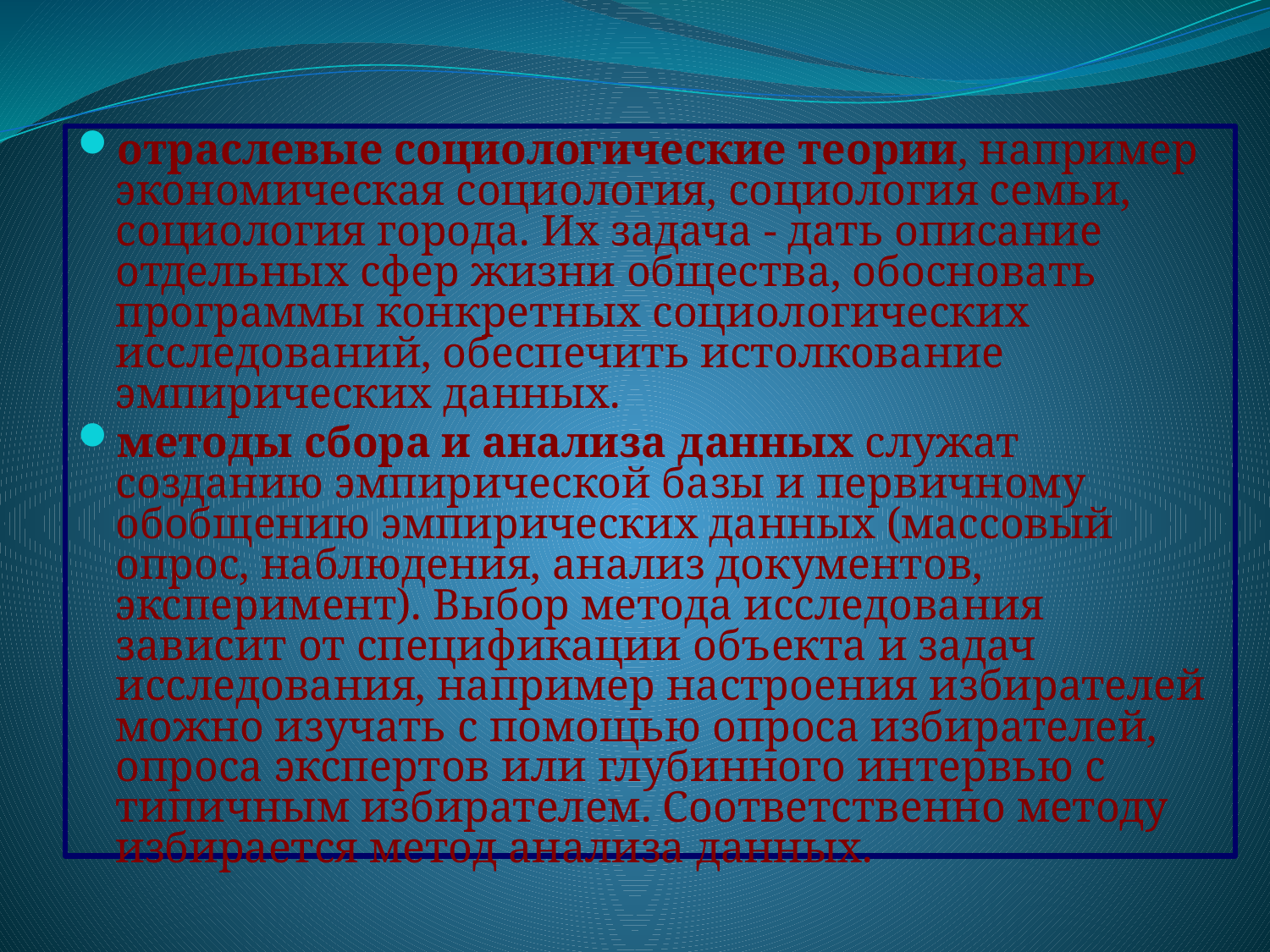

отраслевые социологические теории, например экономическая социология, социология семьи, социология города. Их задача - дать описание отдельных сфер жизни общества, обосновать программы конкретных социологических исследований, обеспечить истолкование эмпирических данных.
методы сбора и анализа данных служат созданию эмпирической базы и первичному обобщению эмпирических данных (массовый опрос, наблюдения, анализ документов, эксперимент). Выбор метода исследования зависит от спецификации объекта и задач исследования, например настроения избирателей можно изучать с помощью опроса избирателей, опроса экспертов или глубинного интервью с типичным избирателем. Соответственно методу избирается метод анализа данных.